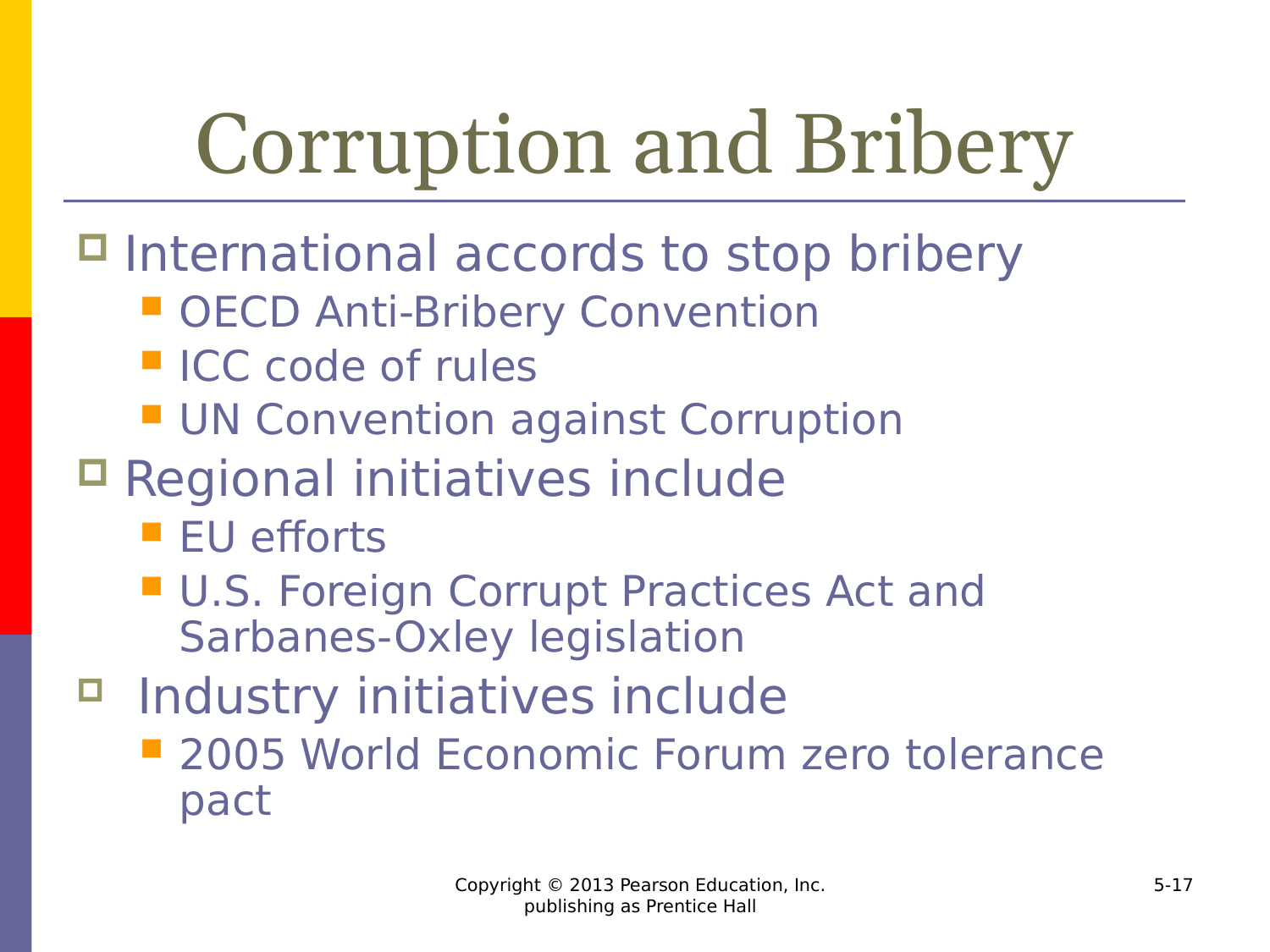

# Corruption and Bribery
International accords to stop bribery
OECD Anti-Bribery Convention
ICC code of rules
UN Convention against Corruption
Regional initiatives include
EU efforts
U.S. Foreign Corrupt Practices Act and Sarbanes-Oxley legislation
 Industry initiatives include
2005 World Economic Forum zero tolerance pact
Copyright © 2013 Pearson Education, Inc. publishing as Prentice Hall
5-17